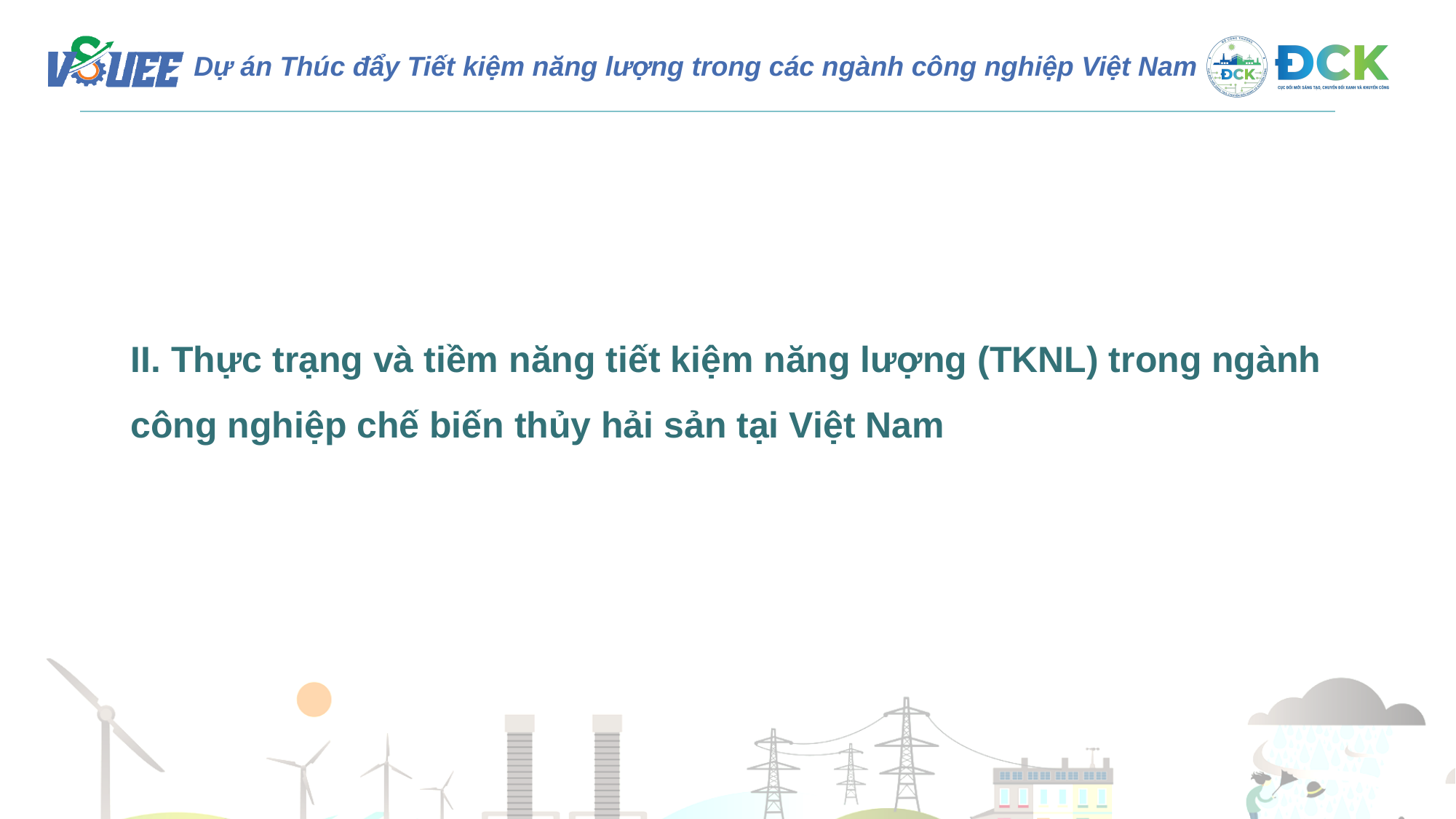

II. Thực trạng và tiềm năng tiết kiệm năng lượng (TKNL) trong ngành công nghiệp chế biến thủy hải sản tại Việt Nam